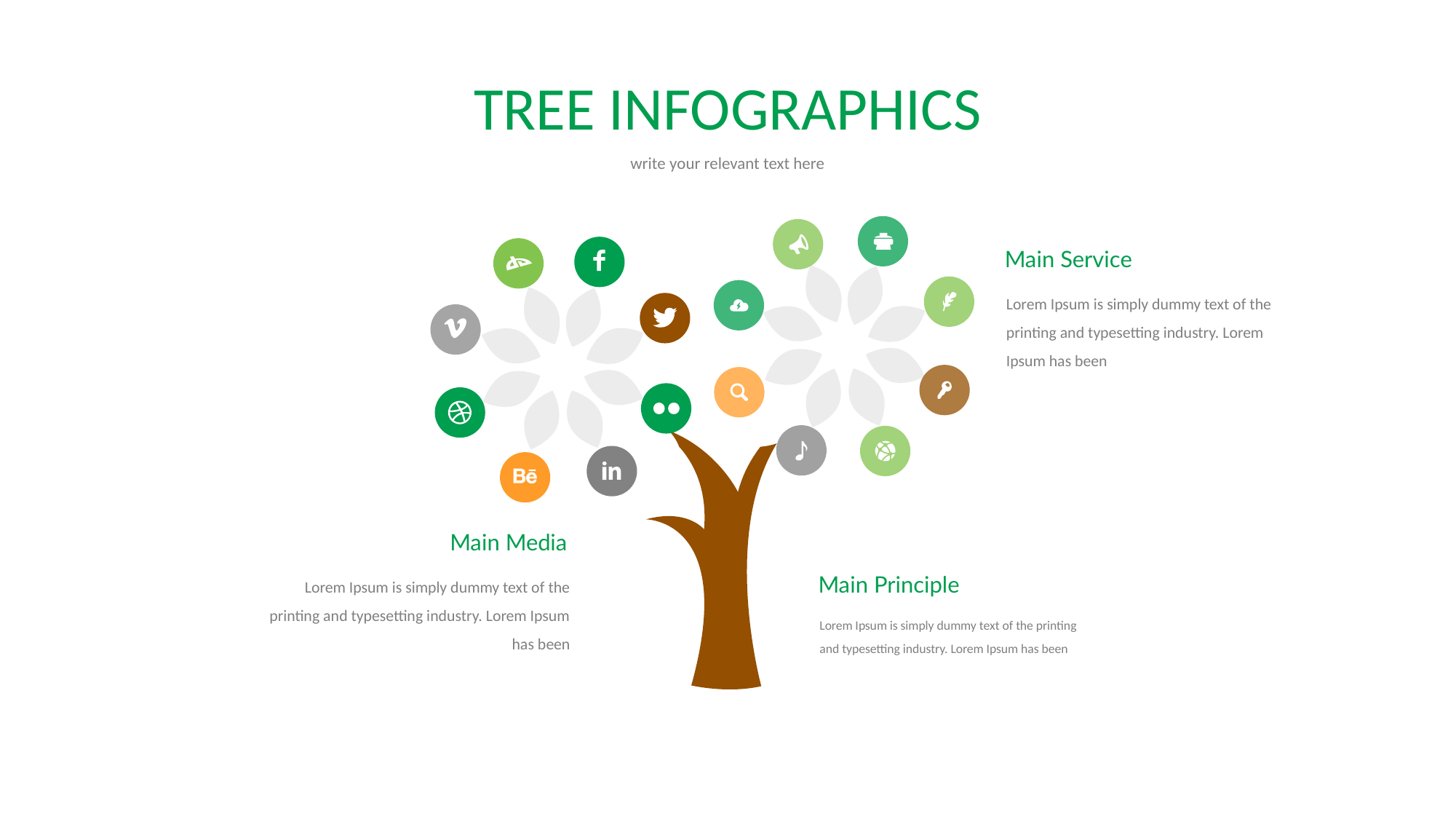

# TREE INFOGRAPHICS
write your relevant text here

Main Service
Lorem Ipsum is simply dummy text of the printing and typesetting industry. Lorem Ipsum has been

Main Media
Lorem Ipsum is simply dummy text of the printing and typesetting industry. Lorem Ipsum has been
Main Principle
Lorem Ipsum is simply dummy text of the printing and typesetting industry. Lorem Ipsum has been